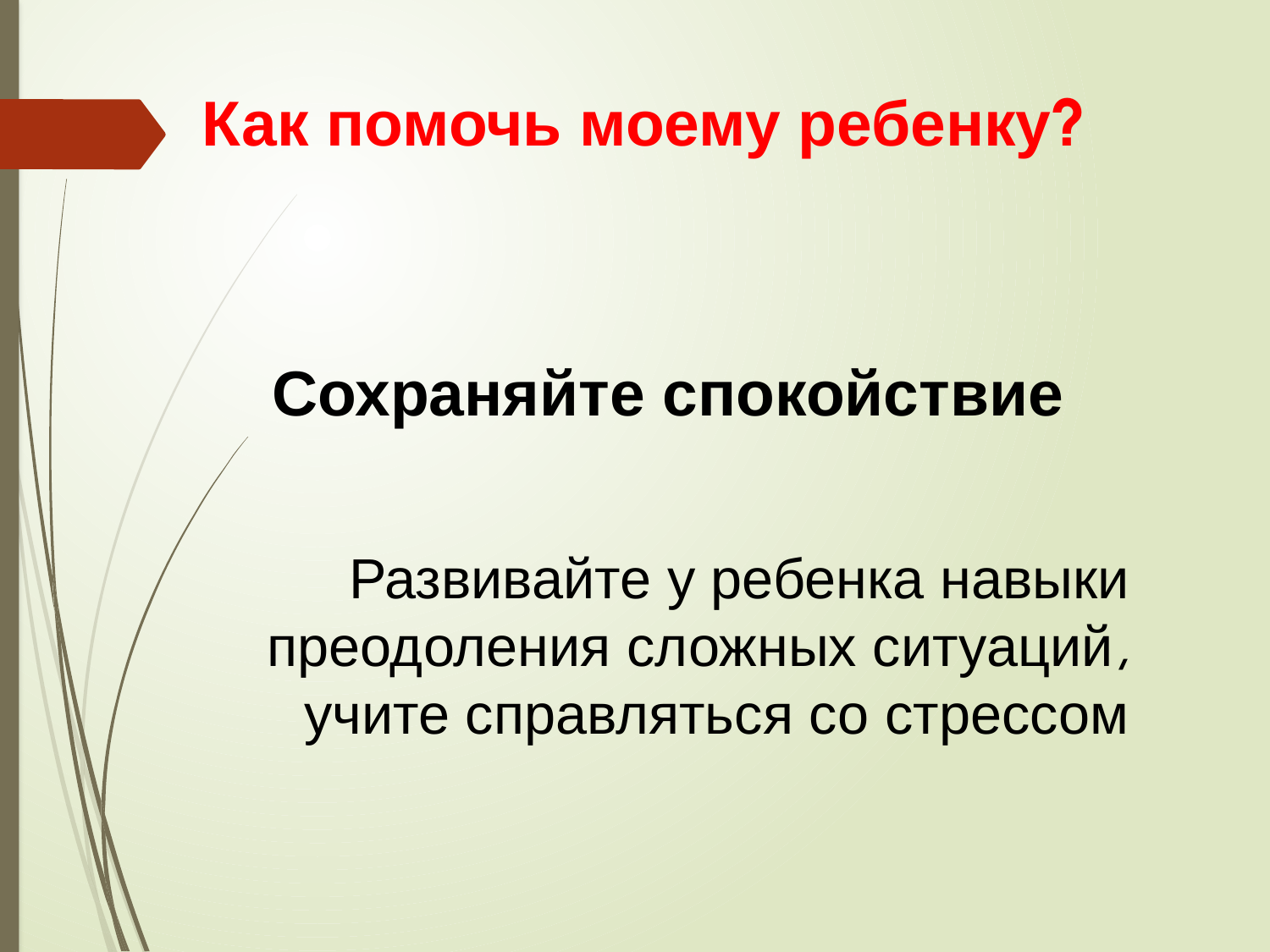

Как помочь моему ребенку?
# Сохраняйте спокойствие
Развивайте у ребенка навыки преодоления сложных ситуаций, учите справляться со стрессом